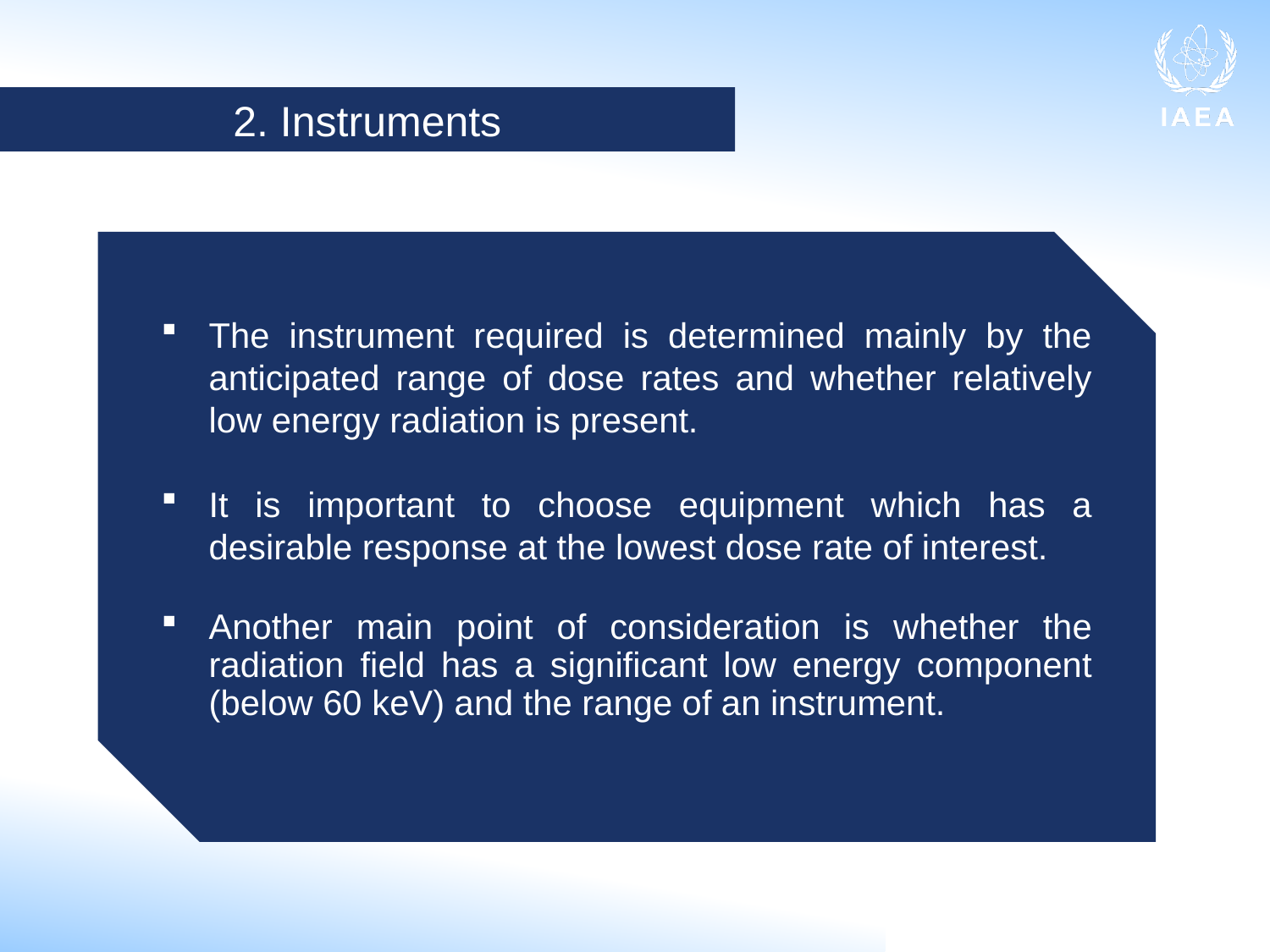

2. Instruments
The instrument required is determined mainly by the anticipated range of dose rates and whether relatively low energy radiation is present.

It is important to choose equipment which has a desirable response at the lowest dose rate of interest.

Another main point of consideration is whether the radiation field has a significant low energy component (below 60 keV) and the range of an instrument.